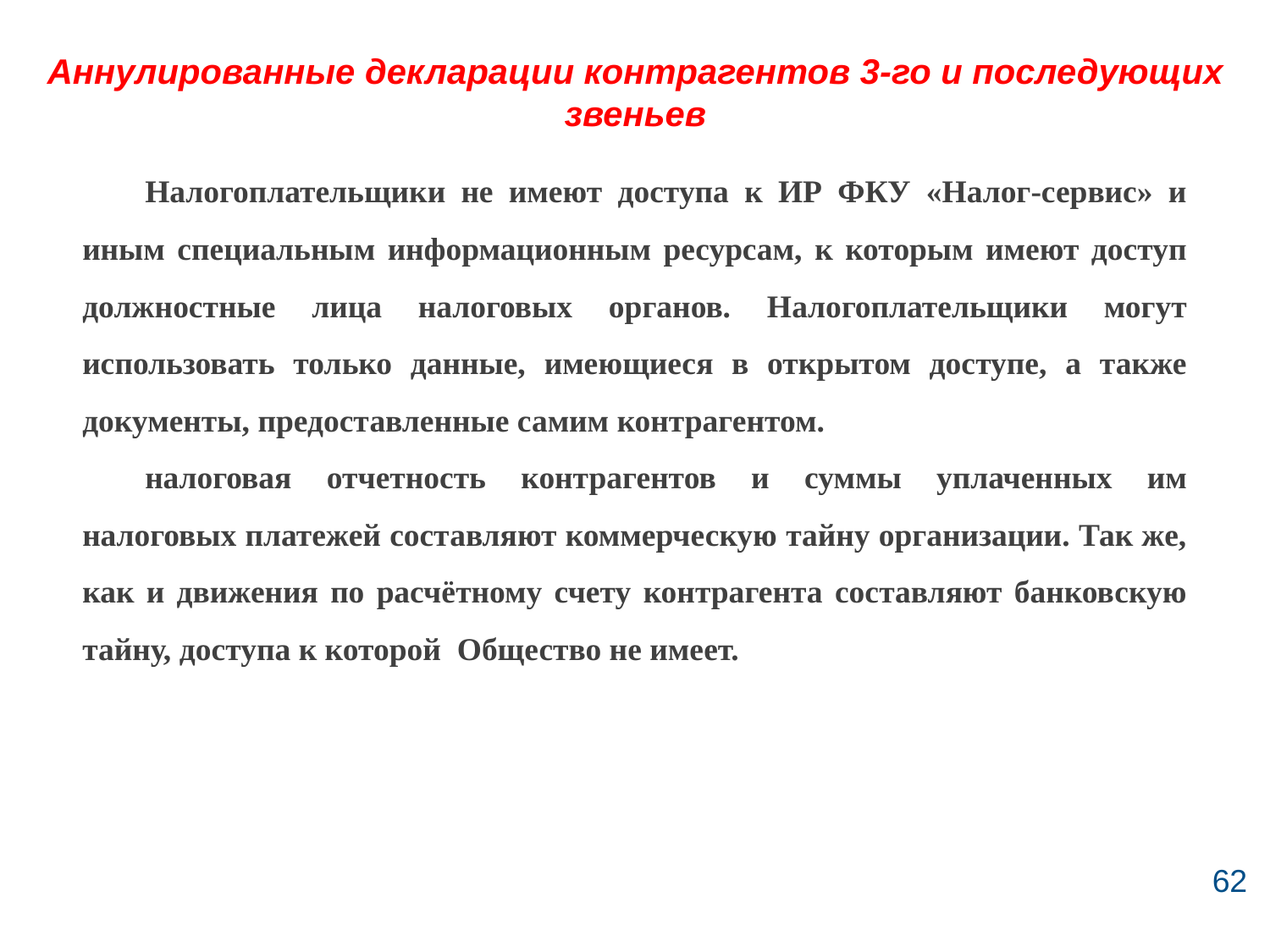

# Аннулированные декларации контрагентов 3-го и последующих звеньев
Налогоплательщики не имеют доступа к ИР ФКУ «Налог-сервис» и иным специальным информационным ресурсам, к которым имеют доступ должностные лица налоговых органов. Налогоплательщики могут использовать только данные, имеющиеся в открытом доступе, а также документы, предоставленные самим контрагентом.
налоговая отчетность контрагентов и суммы уплаченных им налоговых платежей составляют коммерческую тайну организации. Так же, как и движения по расчётному счету контрагента составляют банковскую тайну, доступа к которой  Общество не имеет.